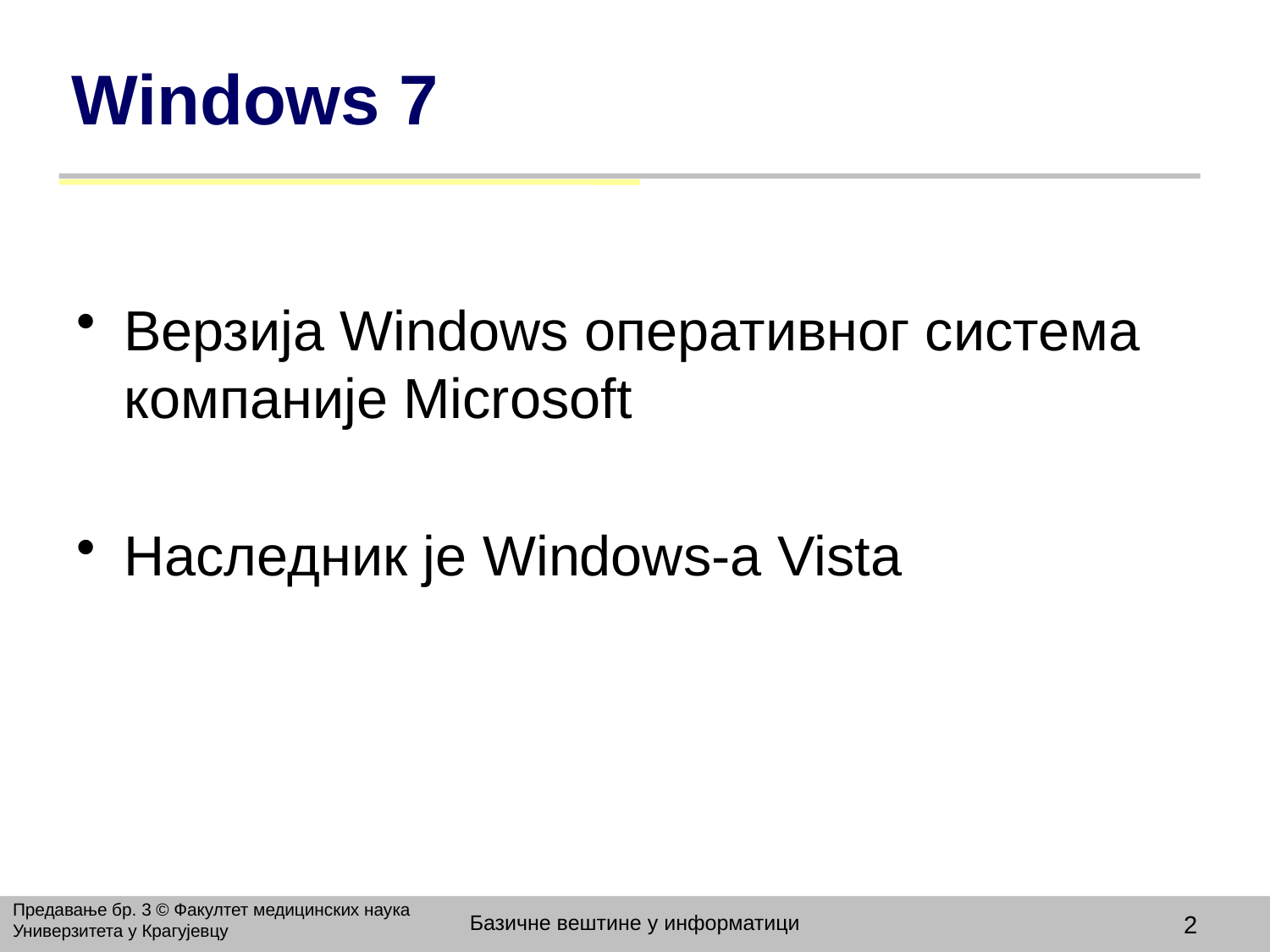

# Windows 7

Верзија Windows оперативног система компаније Microsoft

Наследник је Windows-а Vista
Предавање бр. 3 © Факултет медицинских наука Универзитета у Крагујевцу
Базичне вештине у информатици
2